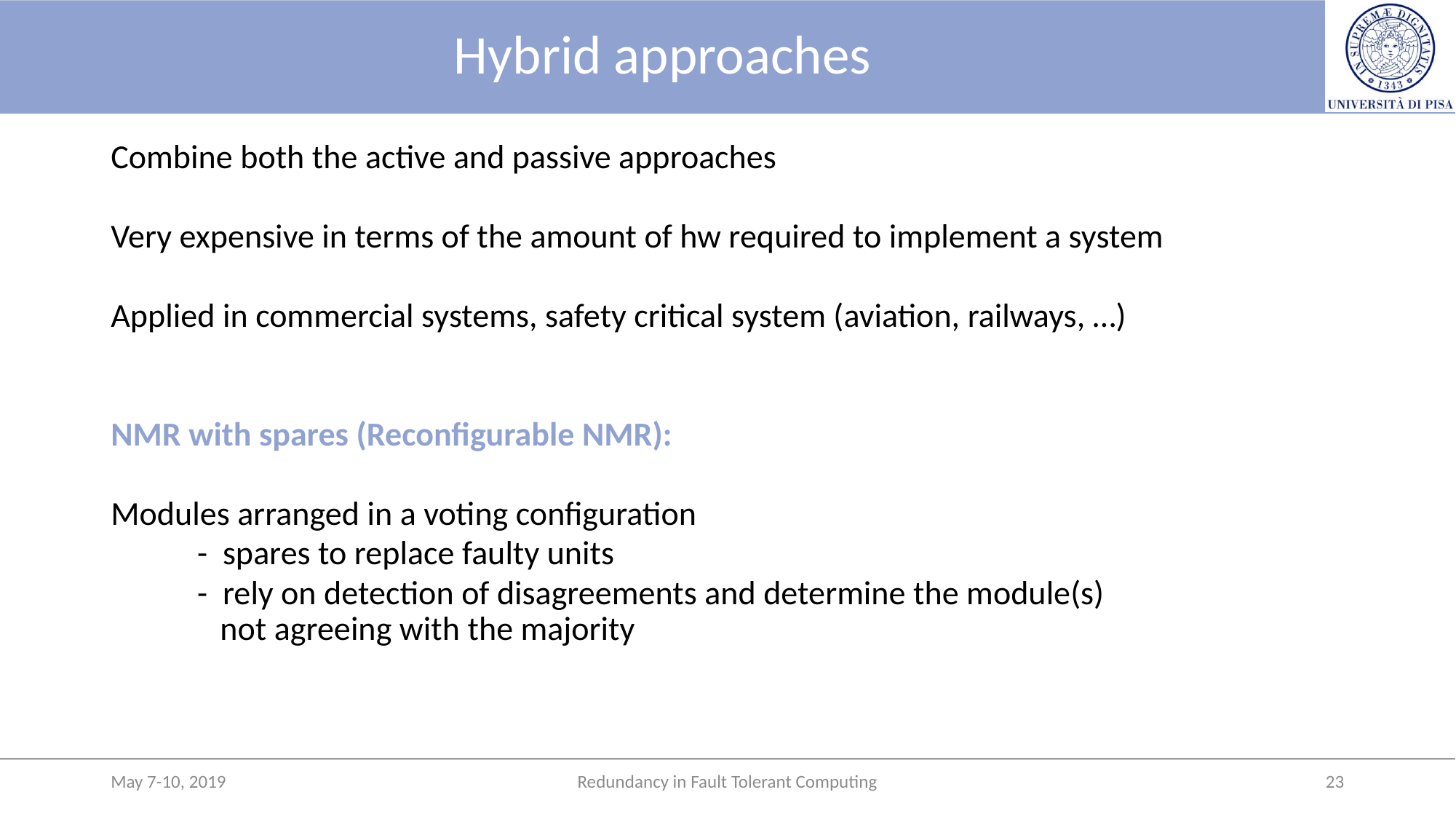

# Hybrid approaches
Combine both the active and passive approaches

Very expensive in terms of the amount of hw required to implement a system

Applied in commercial systems, safety critical system (aviation, railways, …)

NMR with spares (Reconfigurable NMR):

Modules arranged in a voting configuration
	-  spares to replace faulty units
	-  rely on detection of disagreements and determine the module(s)
	   not agreeing with the majority

May 7-10, 2019
Redundancy in Fault Tolerant Computing
23